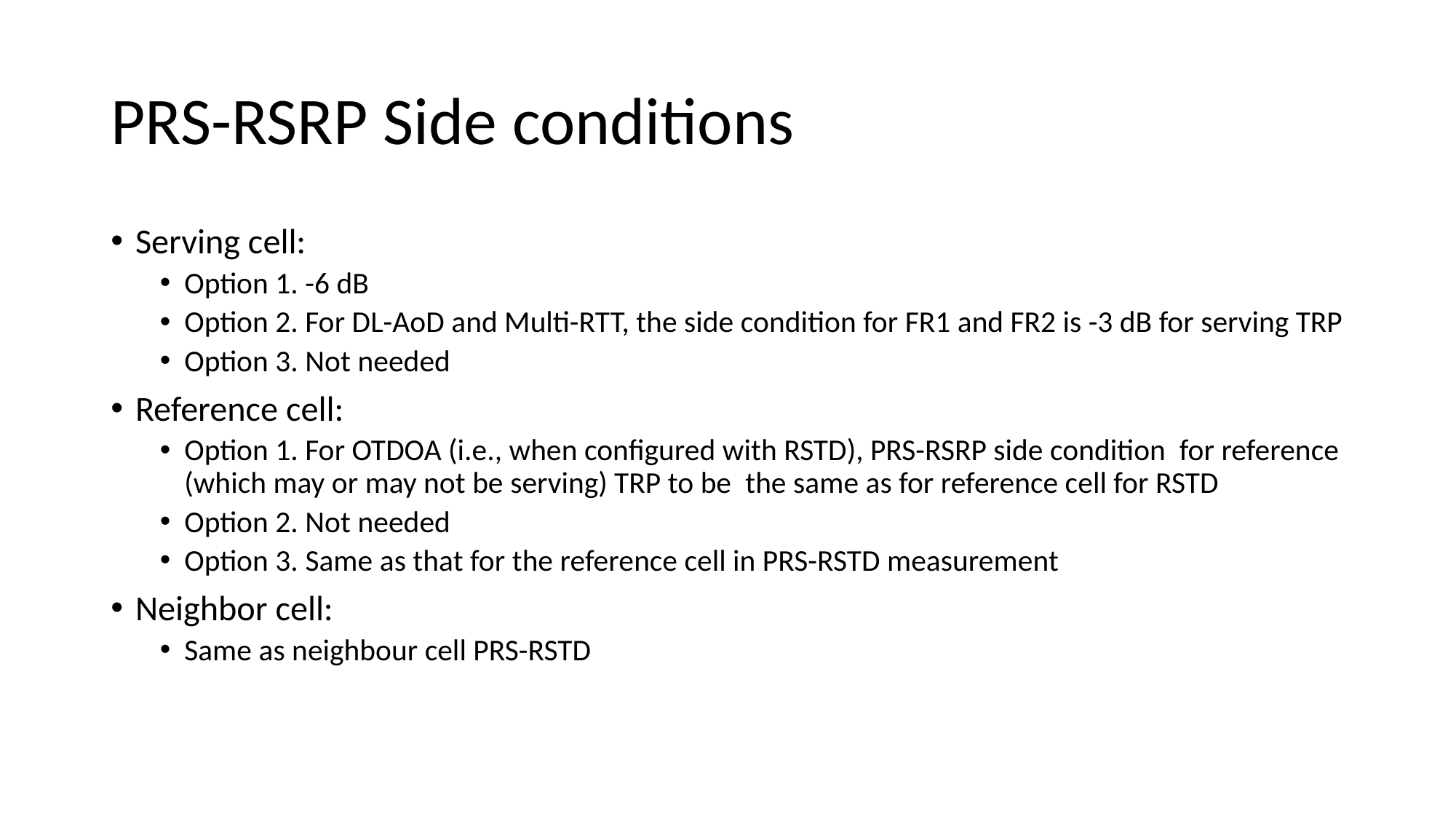

# PRS-RSRP Side conditions
Serving cell:
Option 1. -6 dB
Option 2. For DL-AoD and Multi-RTT, the side condition for FR1 and FR2 is -3 dB for serving TRP
Option 3. Not needed
Reference cell:
Option 1. For OTDOA (i.e., when configured with RSTD), PRS-RSRP side condition  for reference (which may or may not be serving) TRP to be  the same as for reference cell for RSTD
Option 2. Not needed
Option 3. Same as that for the reference cell in PRS-RSTD measurement
Neighbor cell:
Same as neighbour cell PRS-RSTD